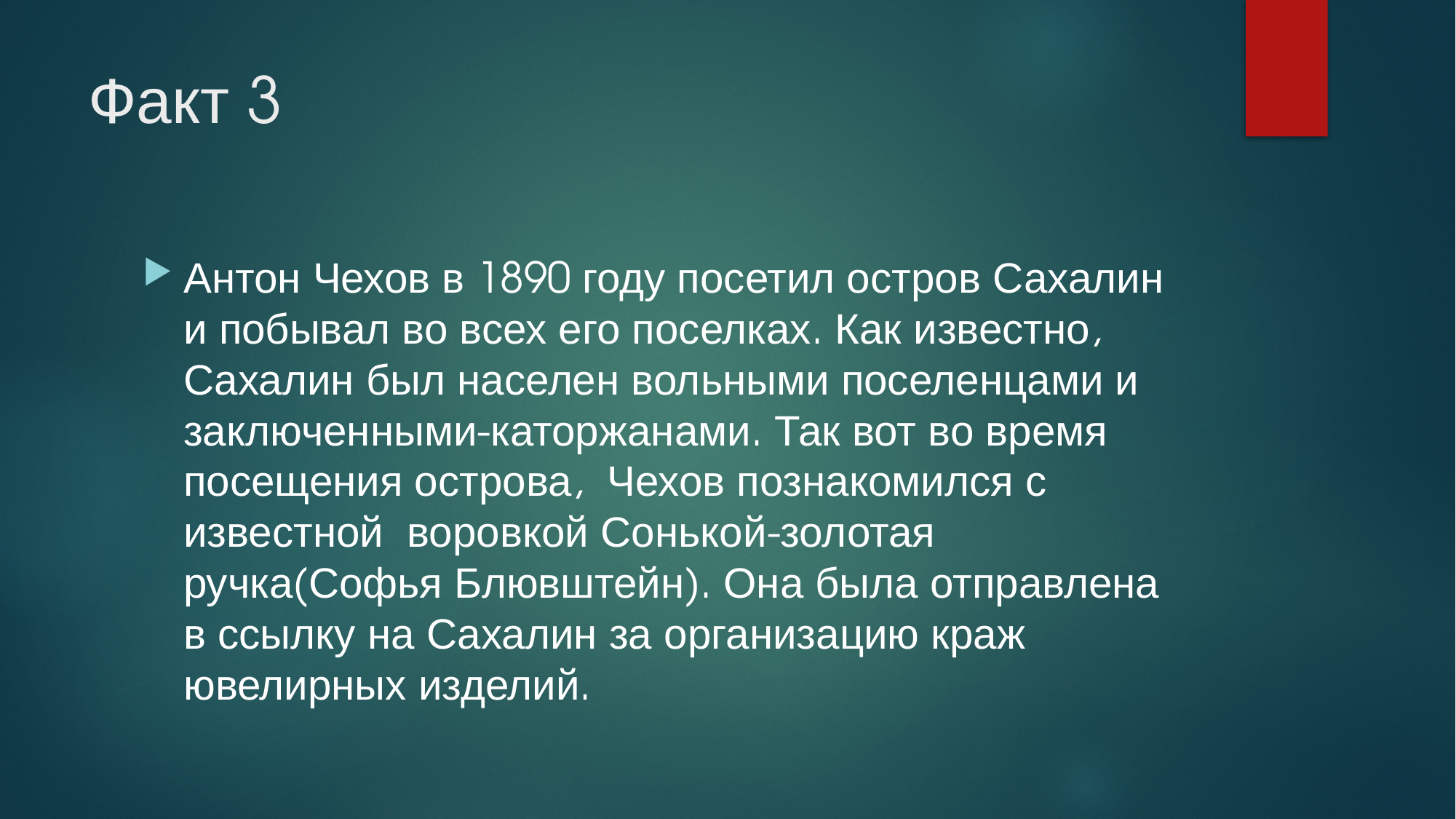

# Факт 3
Антон Чехов в 1890 году посетил остров Сахалин и побывал во всех его поселках. Как известно, Сахалин был населен вольными поселенцами и заключенными-каторжанами. Так вот во время посещения острова,  Чехов познакомился с известной  воровкой Сонькой-золотая ручка(Софья Блювштейн). Она была отправлена в ссылку на Сахалин за организацию краж ювелирных изделий.